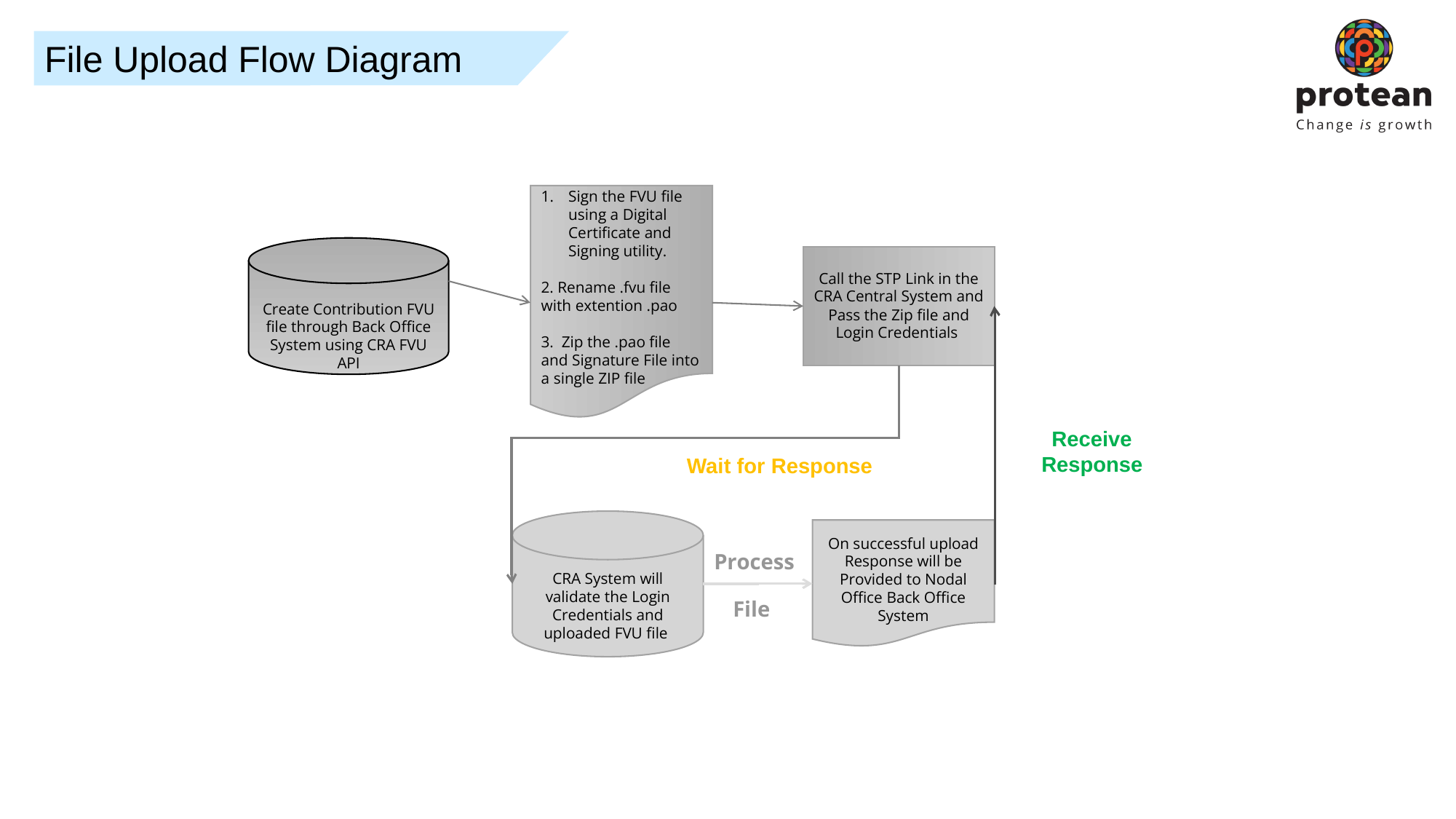

File Upload Flow Diagram

Sign the FVU file using a Digital Certificate and Signing utility.

2. Rename .fvu file with extention .pao

3.  Zip the .pao file and Signature File into a single ZIP file

Create Contribution FVU file through Back Office System using CRA FVU API

Call the STP Link in the CRA Central System and Pass the Zip file and Login Credentials

  Receive Response
Wait for Response

CRA System will validate the Login Credentials and uploaded FVU file

On successful upload Response will be Provided to Nodal Office Back Office System

Process

    File